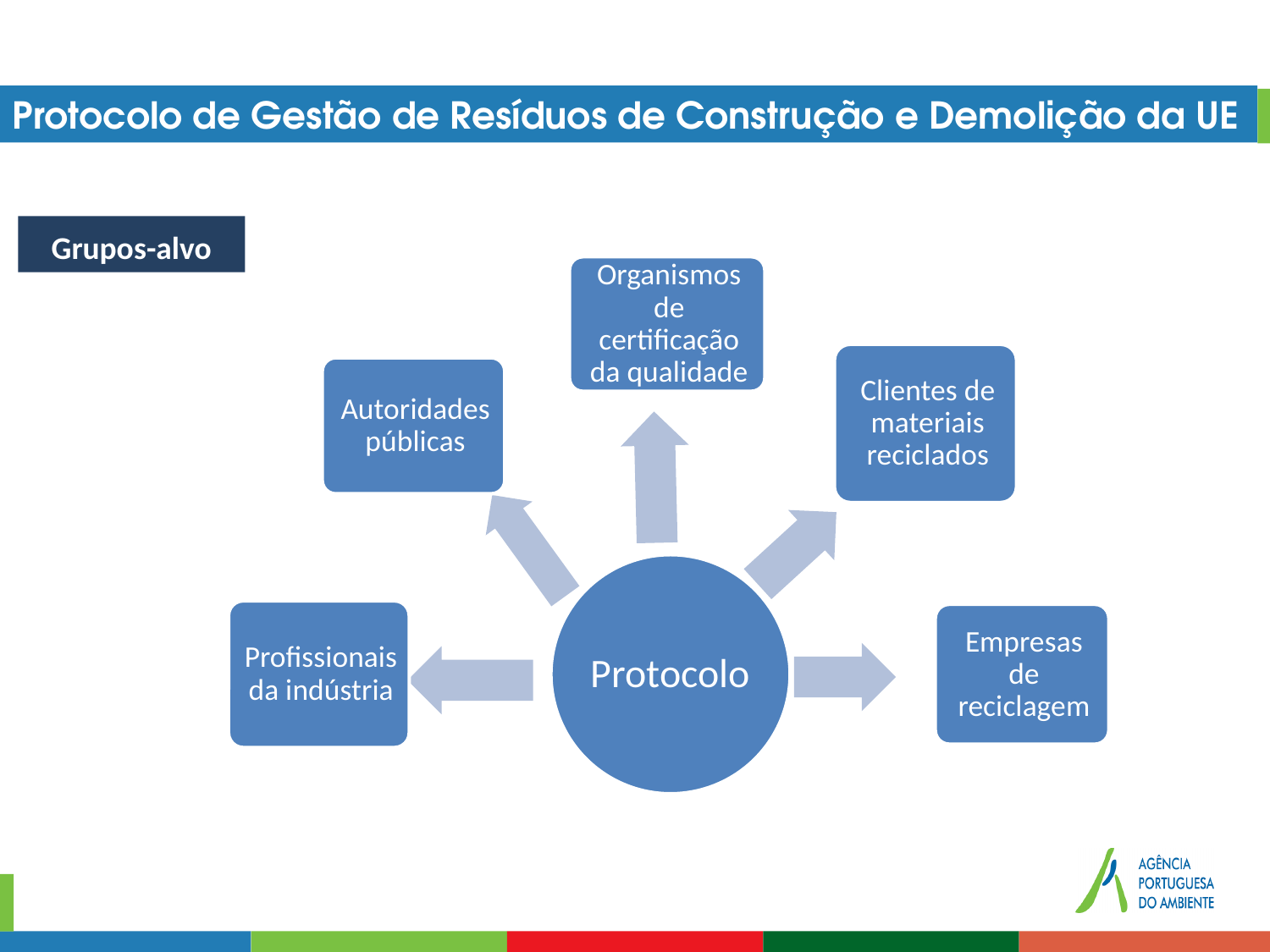

Protocolo de Gestão de Resíduos de Construção e Demolição da UE

Grupos-alvo
Protocolo
Profissionais da indústria
Autoridades públicas
Organismos de certificação da qualidade
Clientes de materiais reciclados
Empresas de reciclagem